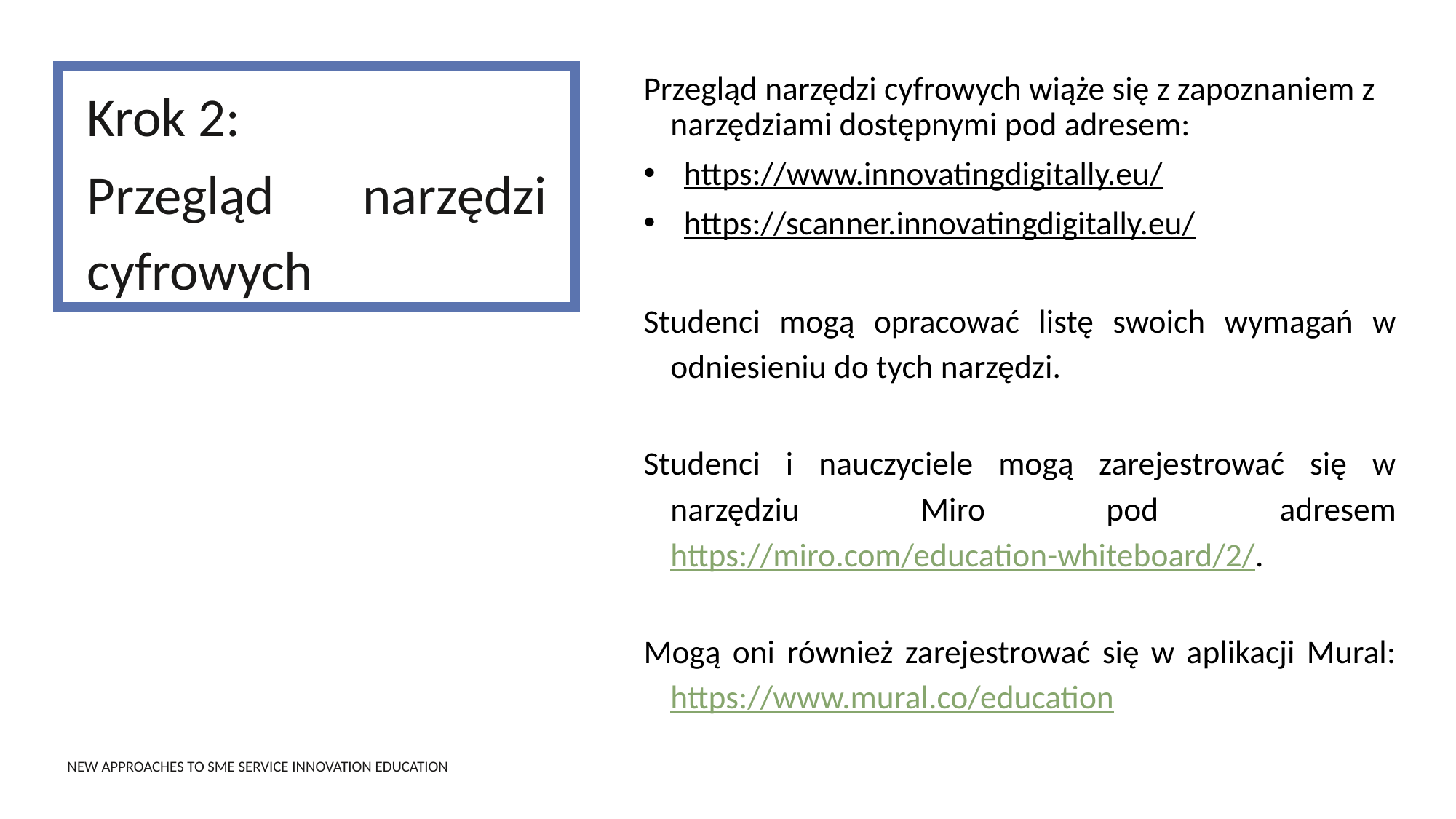

Przegląd narzędzi cyfrowych wiąże się z zapoznaniem z narzędziami dostępnymi pod adresem:
https://www.innovatingdigitally.eu/
https://scanner.innovatingdigitally.eu/

Studenci mogą opracować listę swoich wymagań w odniesieniu do tych narzędzi.

Studenci i nauczyciele mogą zarejestrować się w narzędziu Miro pod adresem https://miro.com/education-whiteboard/2/.

Mogą oni również zarejestrować się w aplikacji Mural: https://www.mural.co/education
Krok 2:
Przegląd narzędzi cyfrowych